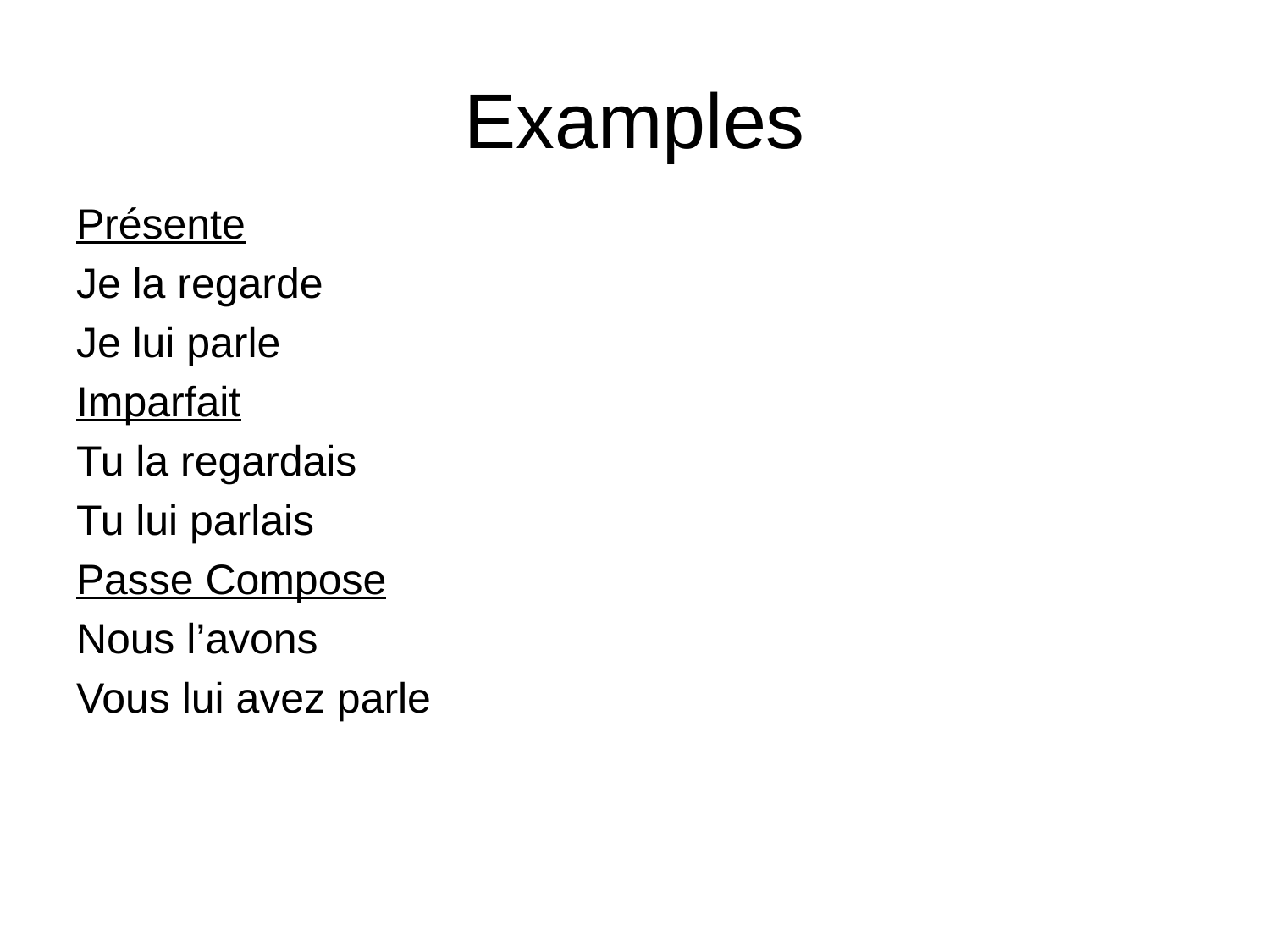

# Examples
Présente
Je la regarde
Je lui parle
Imparfait
Tu la regardais
Tu lui parlais
Passe Compose
Nous l’avons
Vous lui avez parle